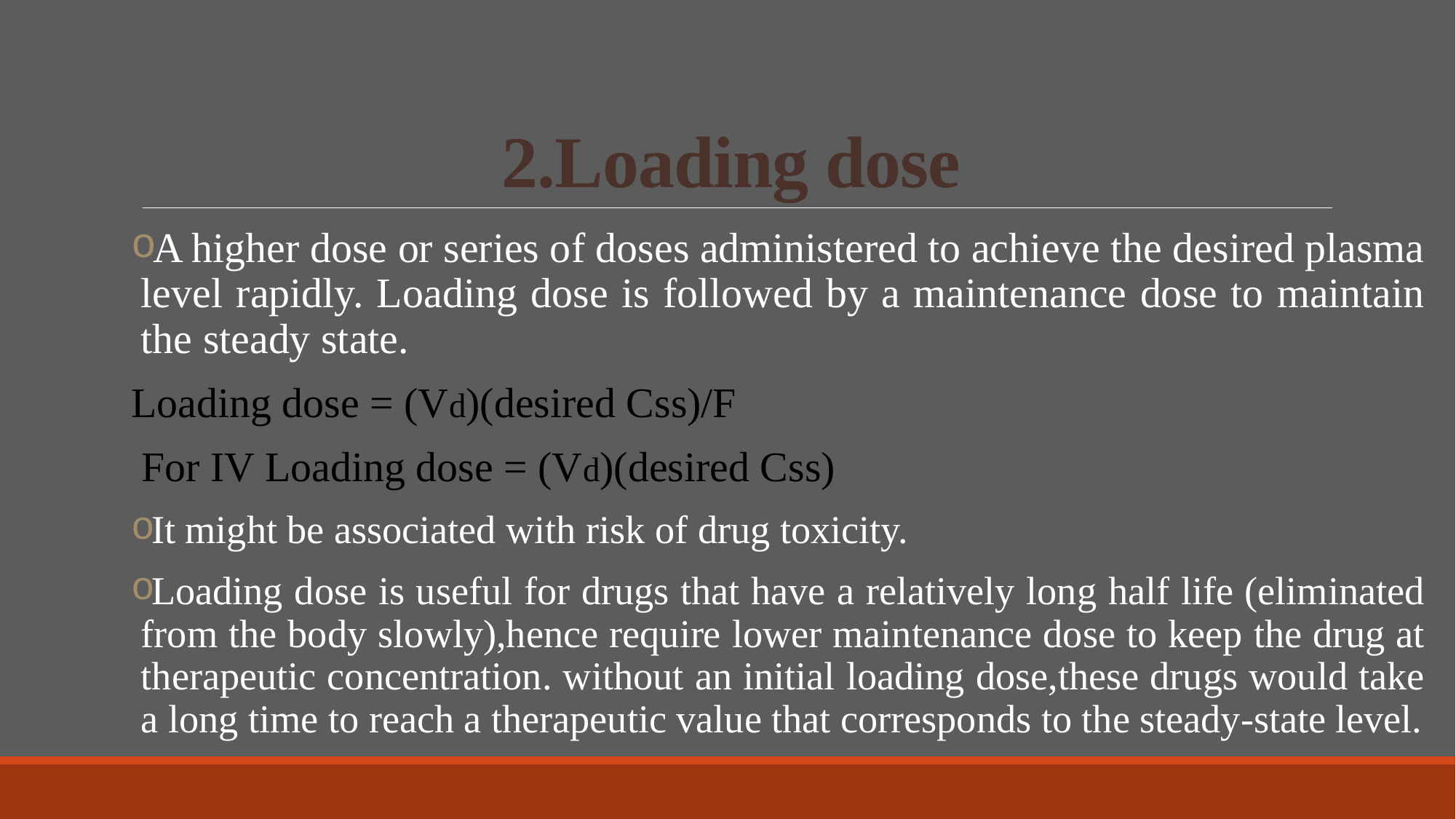

# 2.Loading dose
A higher dose or series of doses administered to achieve the desired plasma level rapidly. Loading dose is followed by a maintenance dose to maintain the steady state.
Loading dose = (Vd)(desired Css)/F
 For IV Loading dose = (Vd)(desired Css)
It might be associated with risk of drug toxicity.
Loading dose is useful for drugs that have a relatively long half life (eliminated from the body slowly),hence require lower maintenance dose to keep the drug at therapeutic concentration. without an initial loading dose,these drugs would take a long time to reach a therapeutic value that corresponds to the steady-state level.